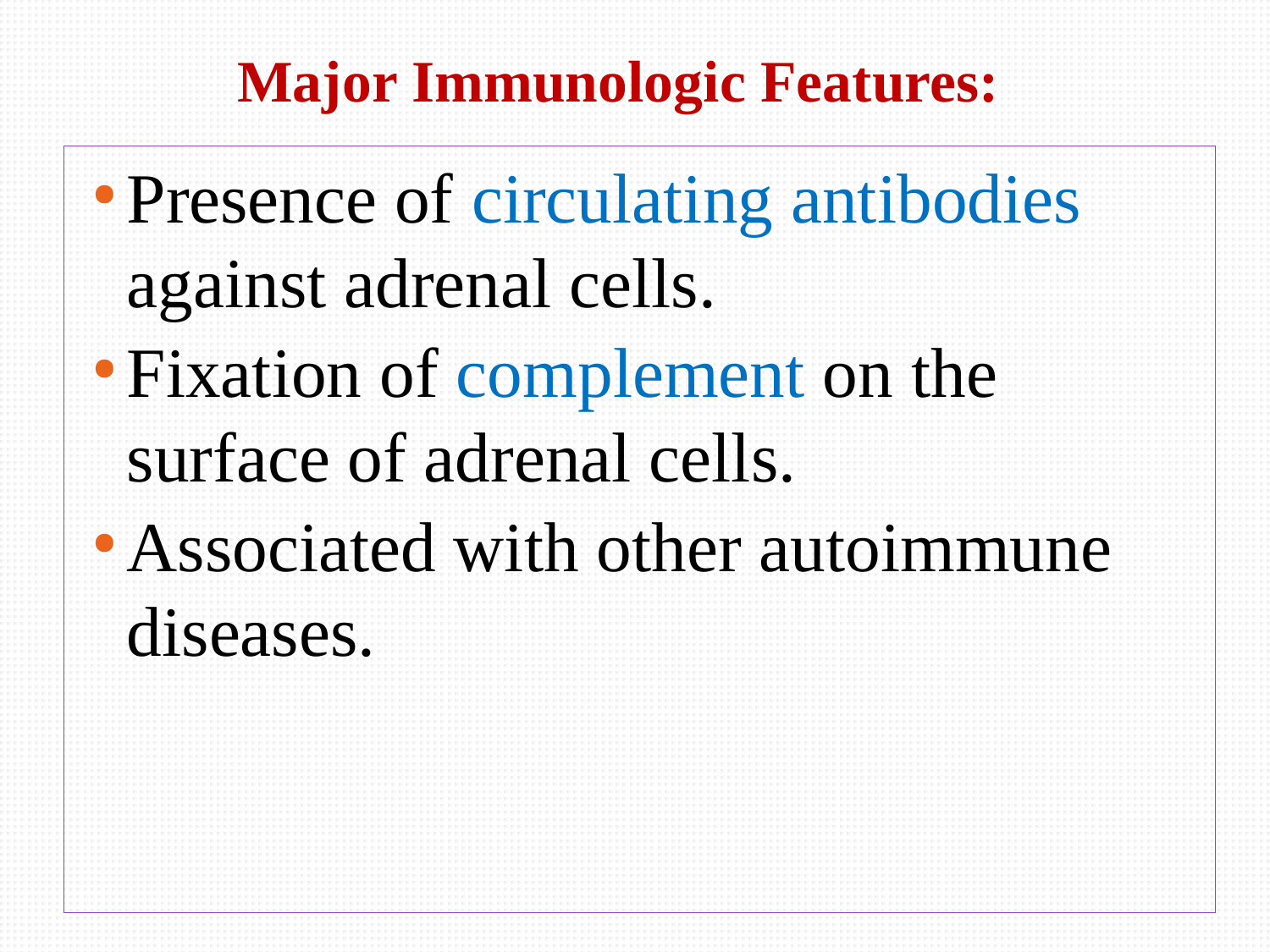

# Major Immunologic Features:
Presence of circulating antibodies against adrenal cells.
Fixation of complement on the surface of adrenal cells.
Associated with other autoimmune diseases.